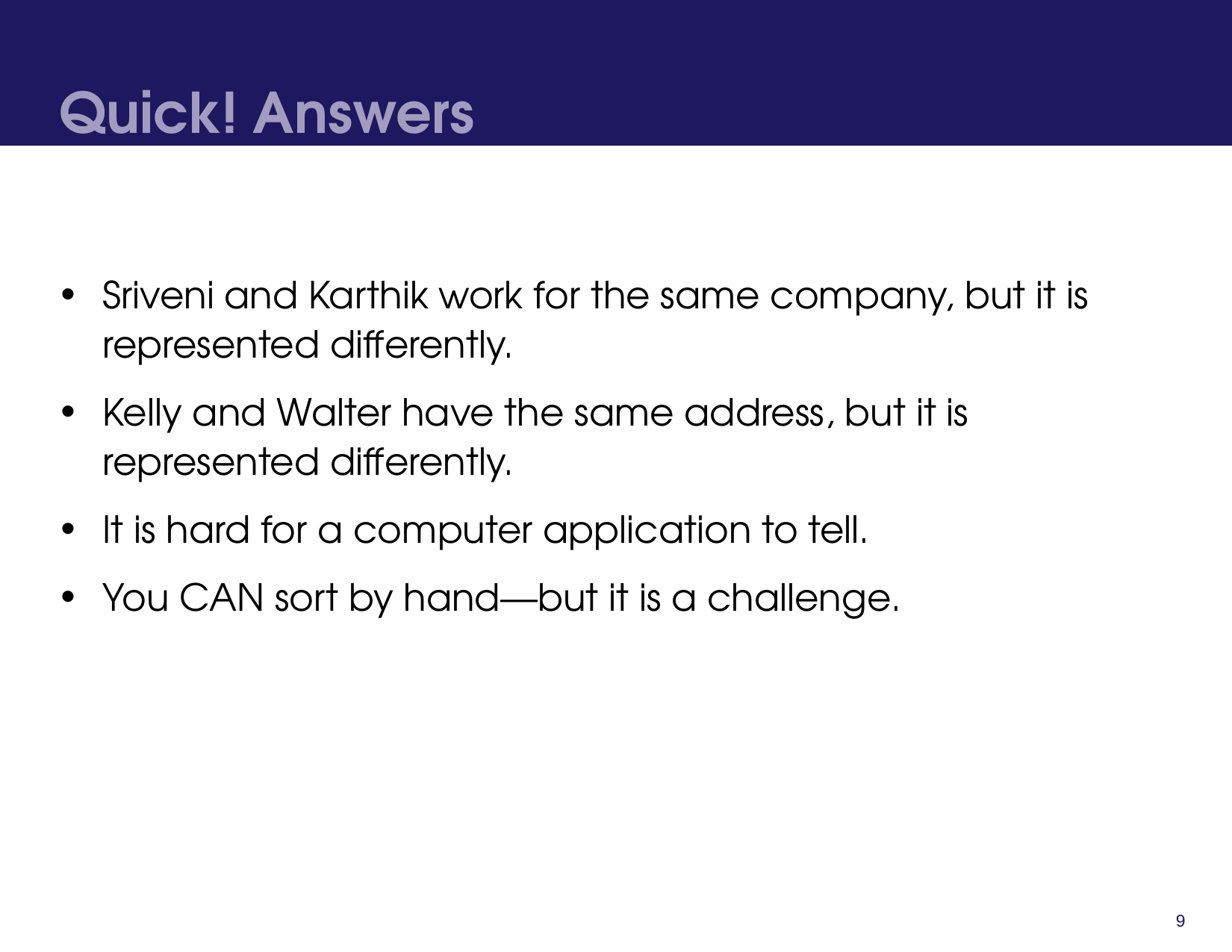

# Quick! Answers
Sriveni and Karthik work for the same company, but it is represented differently.
Kelly and Walter have the same address, but it is represented differently.
It is hard for a computer application to tell.
You CAN sort by hand—but it is a challenge.

9